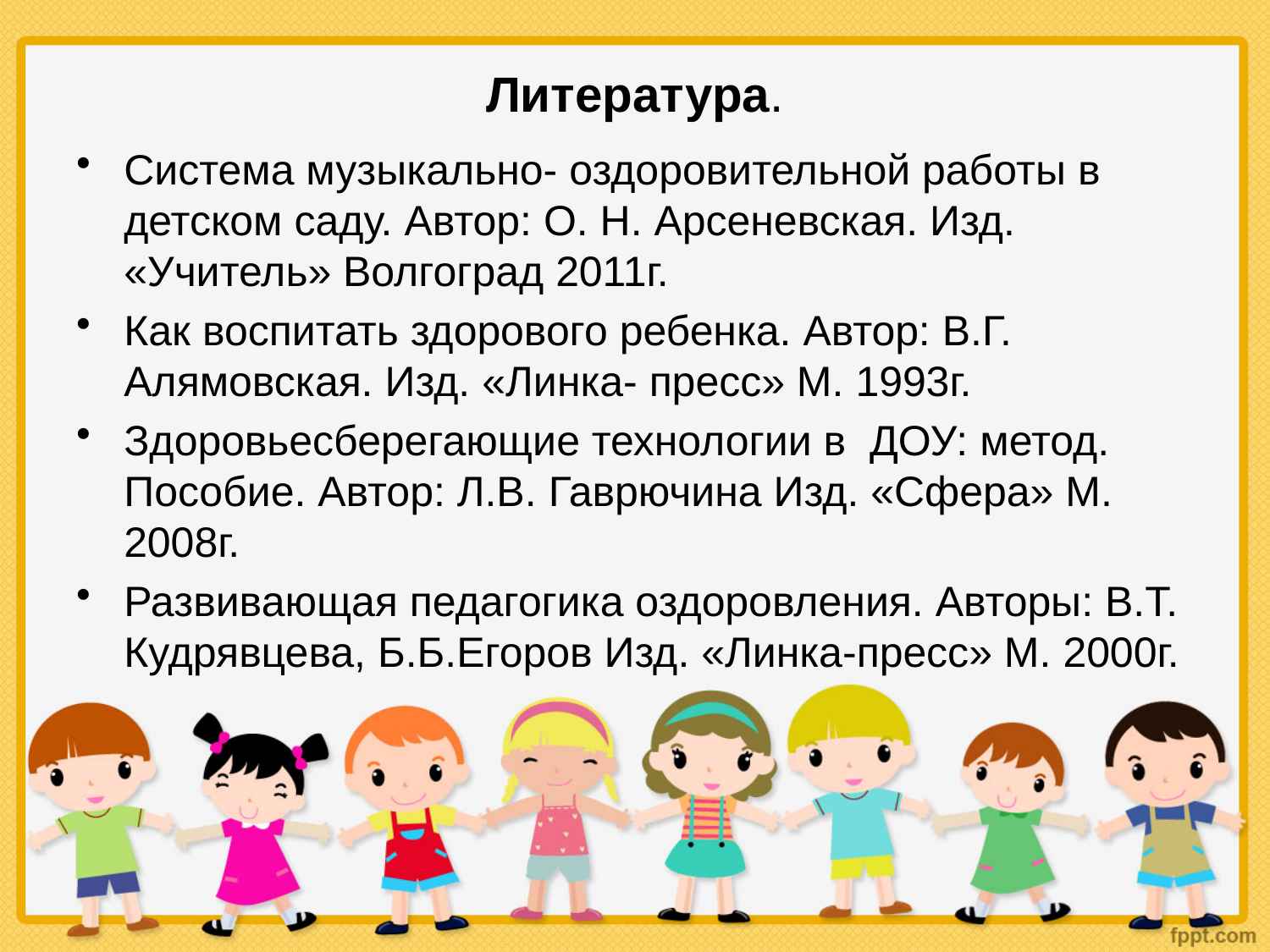

# Литература.
Система музыкально- оздоровительной работы в детском саду. Автор: О. Н. Арсеневская. Изд. «Учитель» Волгоград 2011г.
Как воспитать здорового ребенка. Автор: В.Г. Алямовская. Изд. «Линка- пресс» М. 1993г.
Здоровьесберегающие технологии в  ДОУ: метод. Пособие. Автор: Л.В. Гаврючина Изд. «Сфера» М. 2008г.
Развивающая педагогика оздоровления. Авторы: В.Т. Кудрявцева, Б.Б.Егоров Изд. «Линка-пресс» М. 2000г.
Prezentacii.com